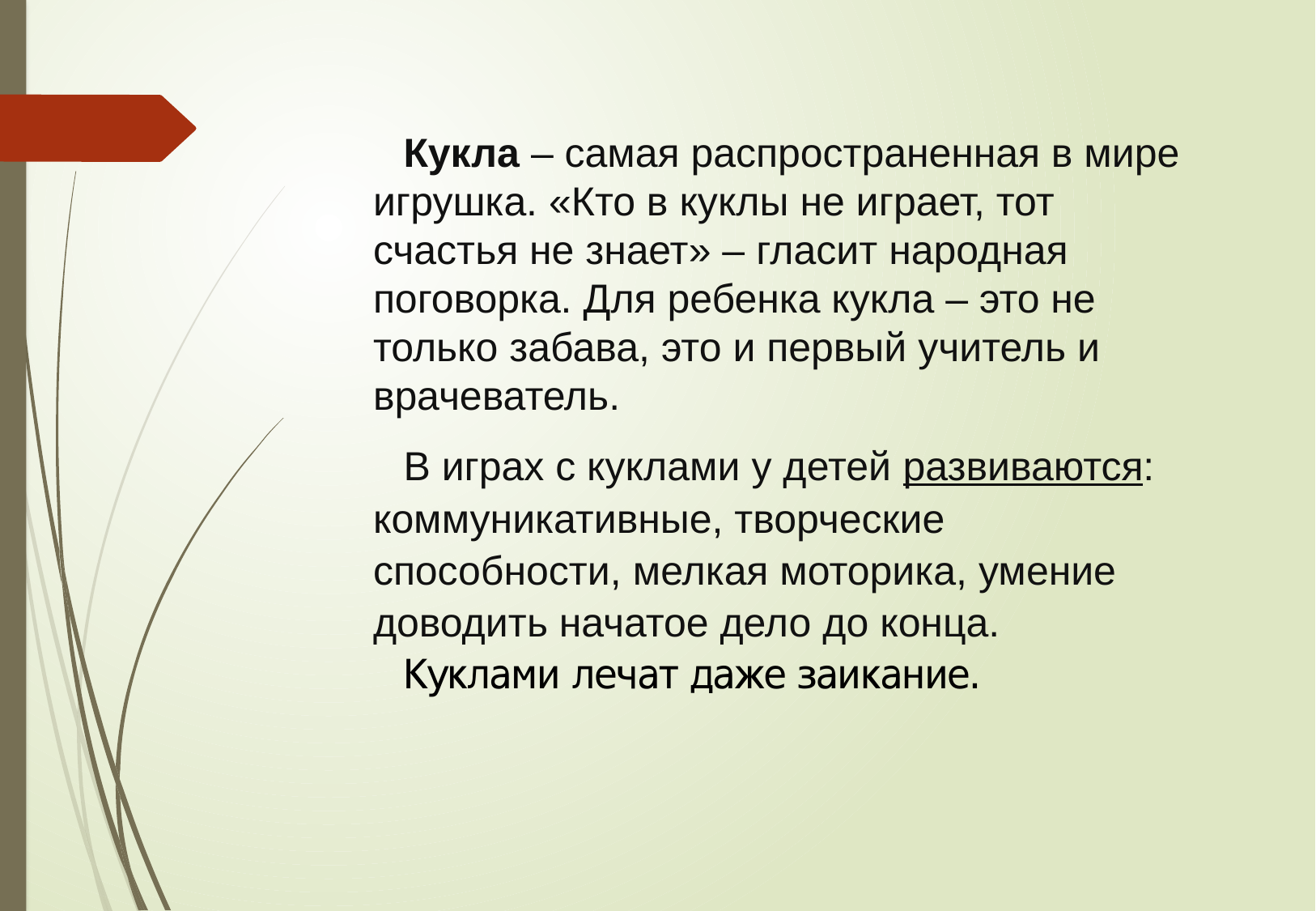

Кукла – самая распространенная в мире игрушка. «Кто в куклы не играет, тот счастья не знает» – гласит народная поговорка. Для ребенка кукла – это не только забава, это и первый учитель и врачеватель.
В играх с куклами у детей развиваются: коммуникативные, творческие способности, мелкая моторика, умение доводить начатое дело до конца.
Куклами лечат даже заикание.